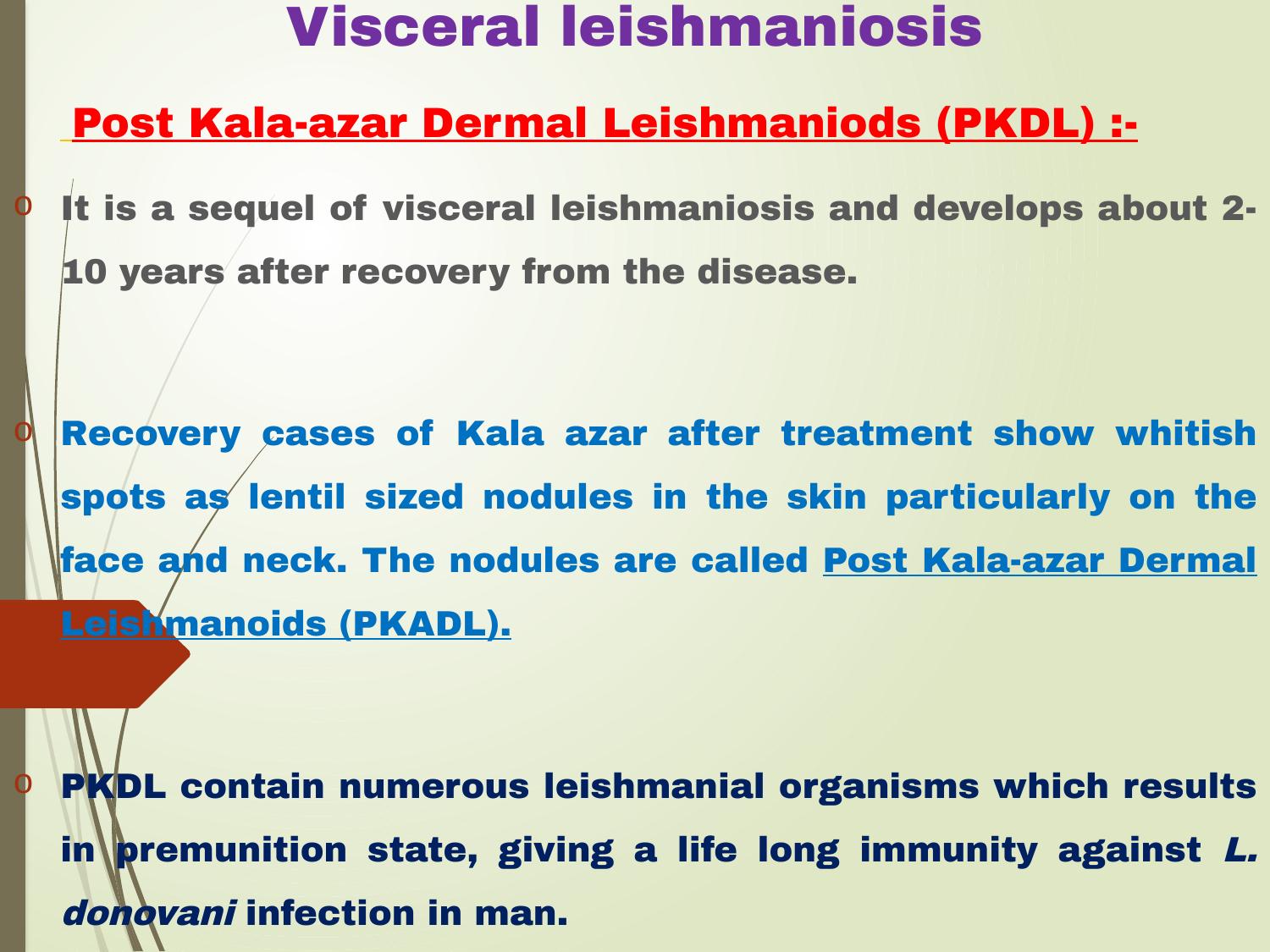

# Visceral leishmaniosis
     Post Kala-azar Dermal Leishmaniods (PKDL) :-
It is a sequel of visceral leishmaniosis and develops about 2-10 years after recovery from the disease.

Recovery cases of Kala azar after treatment show whitish spots as lentil sized nodules in the skin particularly on the face and neck. The nodules are called Post Kala-azar Dermal Leishmanoids (PKADL).

PKDL contain numerous leishmanial organisms which results in premunition state, giving a life long immunity against L. donovani infection in man.